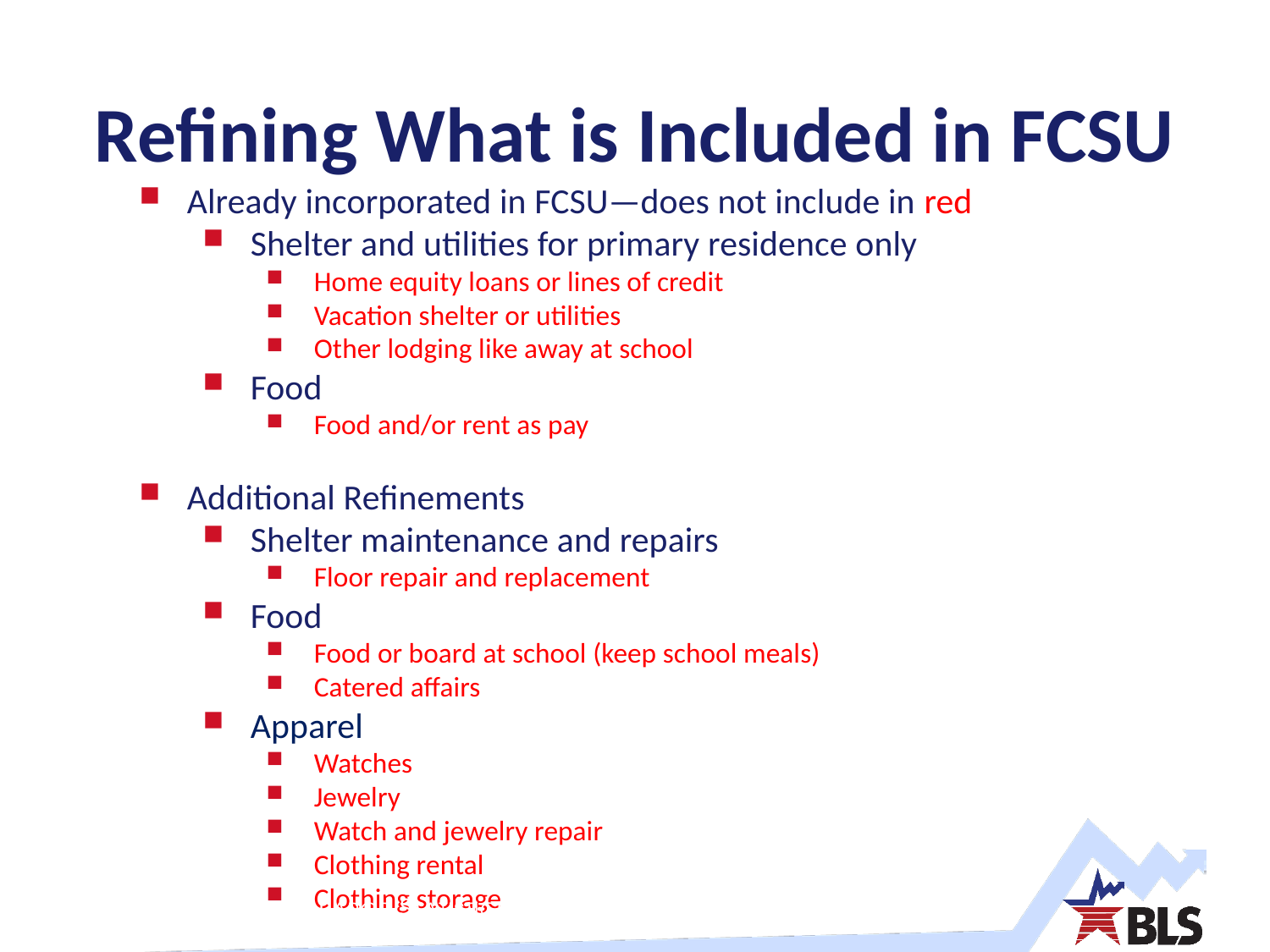

# Refining What is Included in FCSU
Already incorporated in FCSU—does not include in red
Shelter and utilities for primary residence only
Home equity loans or lines of credit
Vacation shelter or utilities
Other lodging like away at school
Food
Food and/or rent as pay
Additional Refinements
Shelter maintenance and repairs
Floor repair and replacement
Food
Food or board at school (keep school meals)
Catered affairs
Apparel
Watches
Jewelry
Watch and jewelry repair
Clothing rental
Clothing storage

40  — U.S. BUREAU OF LABOR STATISTICS • bls.gov